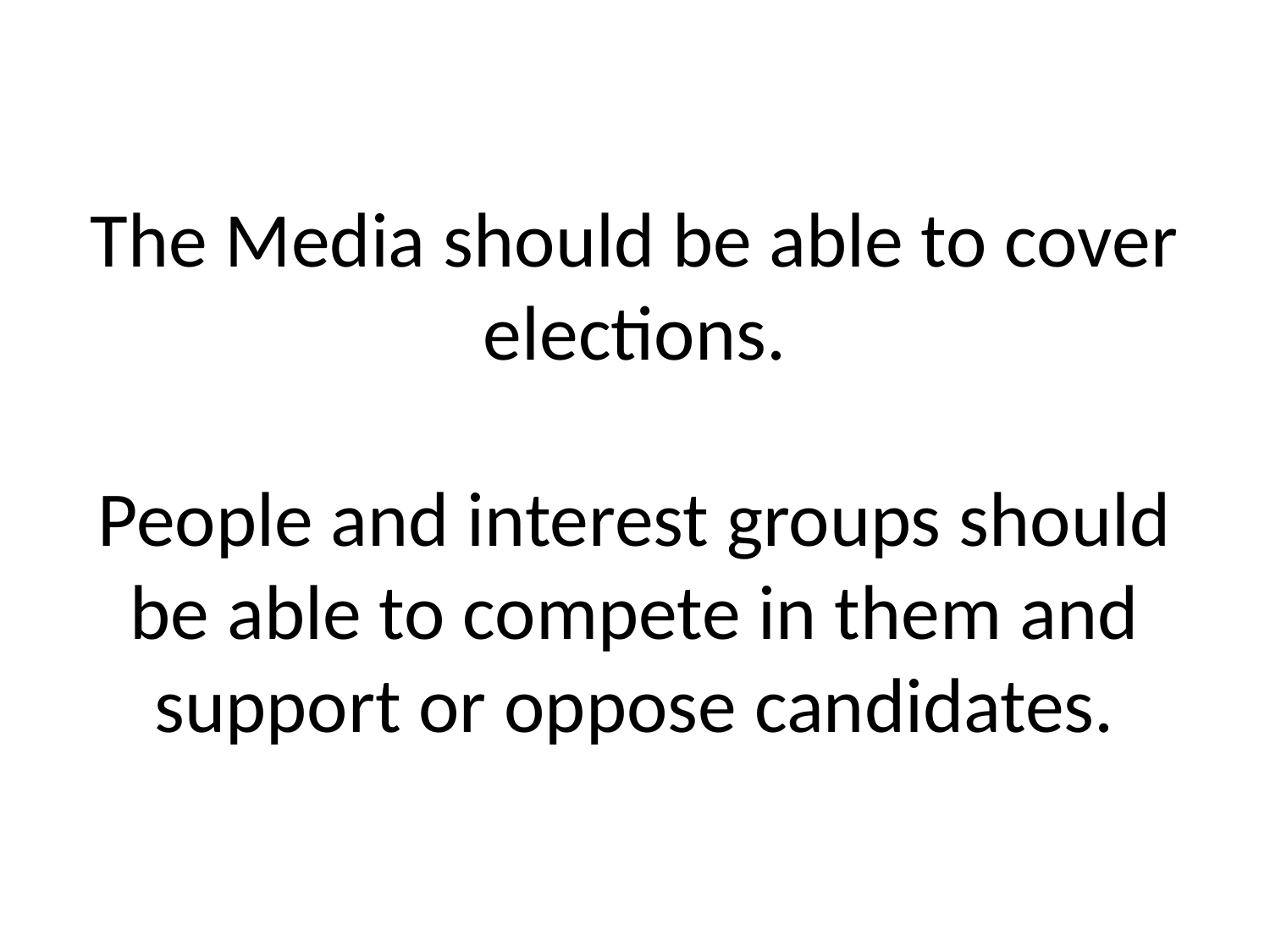

# The Media should be able to cover elections. People and interest groups should be able to compete in them and support or oppose candidates.